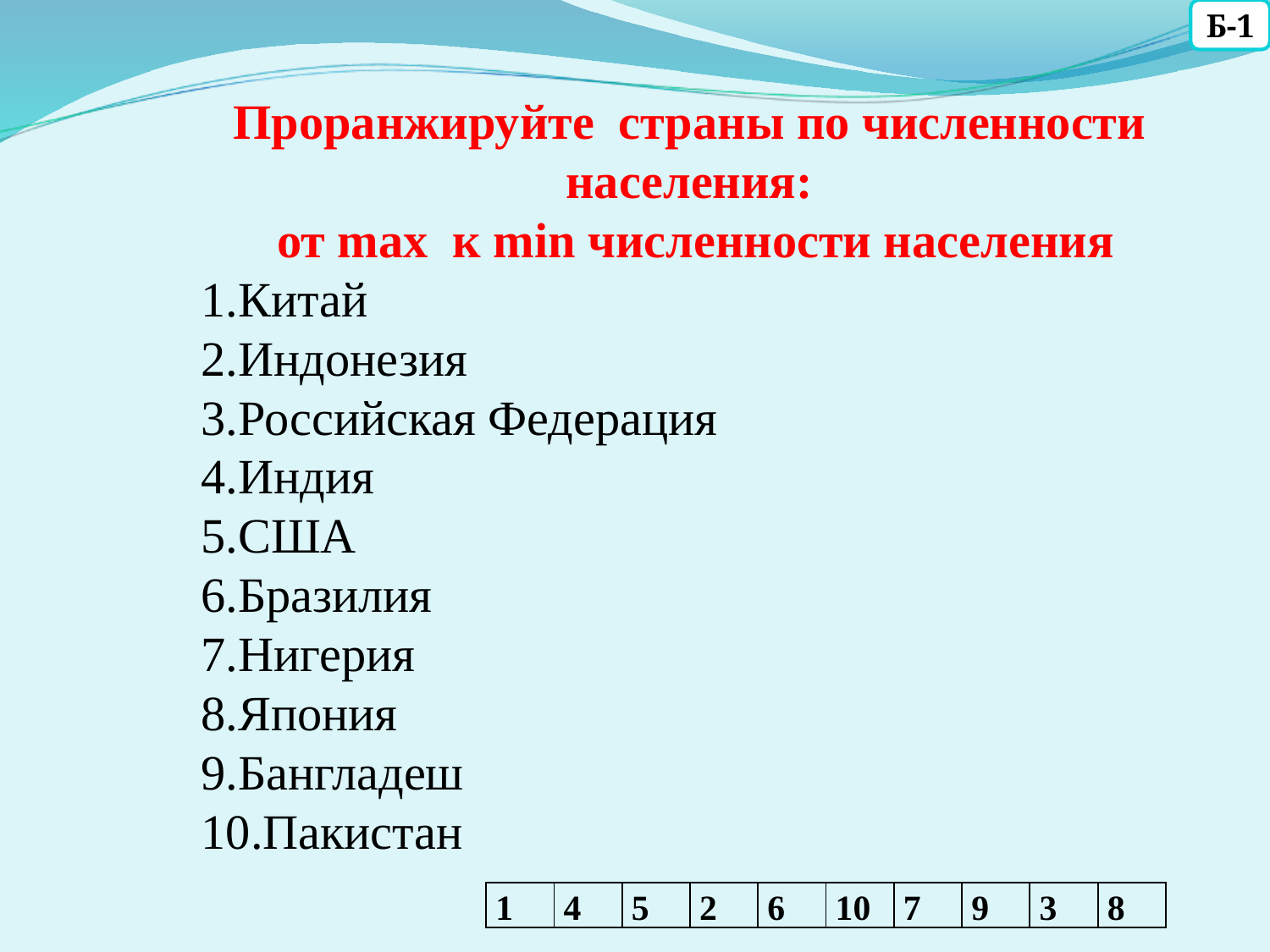

Б-1
Проранжируйте  страны по численности населения:
 от max  к min численности населения
1.Китай
2.Индонезия
3.Российская Федерация
4.Индия
5.США
6.Бразилия
7.Нигерия
8.Япония
9.Бангладеш
10.Пакистан
| 1 | 4 | 5 | 2 | 6 | 10 | 7 | 9 | 3 | 8 |
| --- | --- | --- | --- | --- | --- | --- | --- | --- | --- |